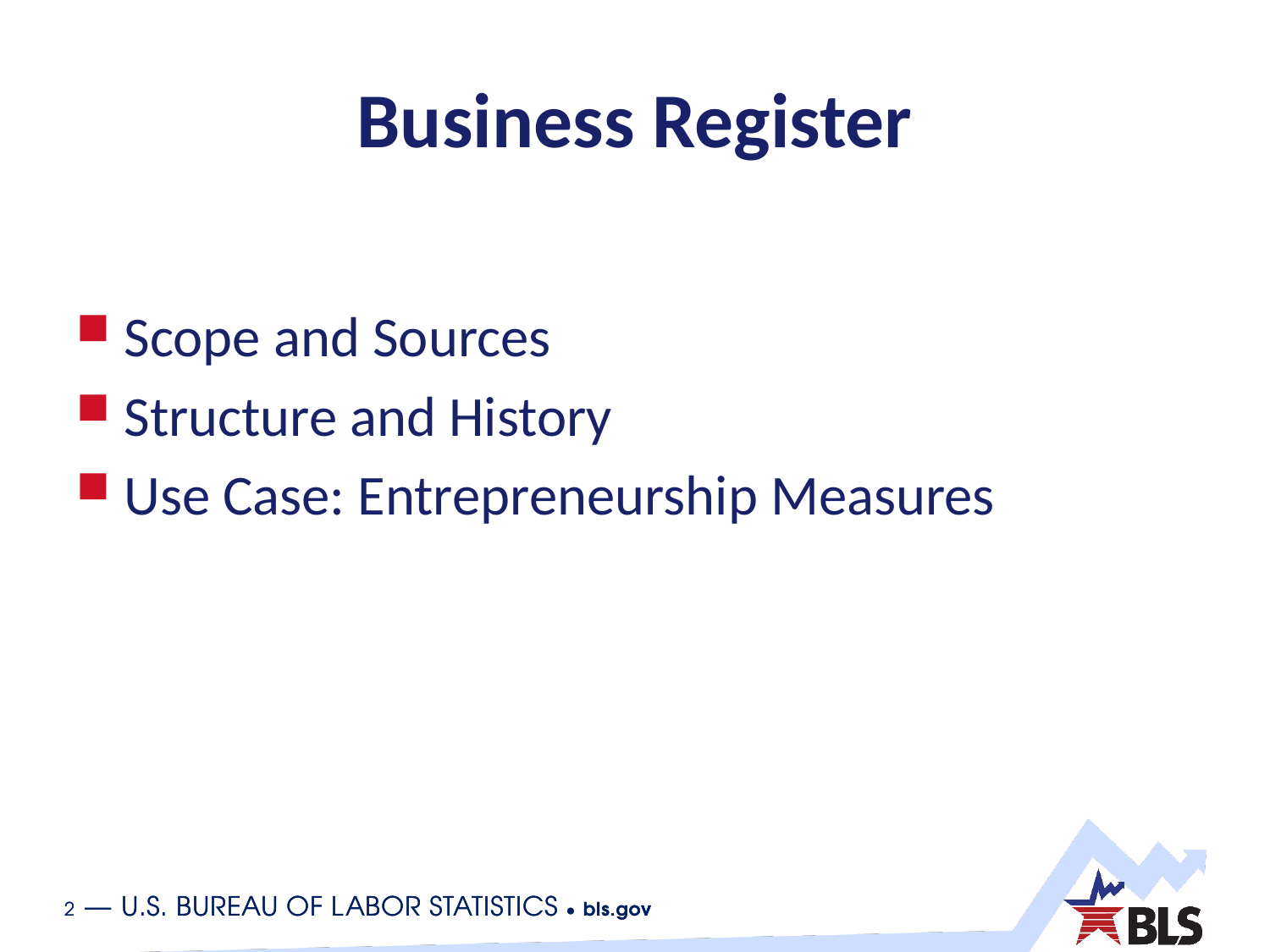

# Business Register
Scope and Sources
Structure and History
Use Case: Entrepreneurship Measures